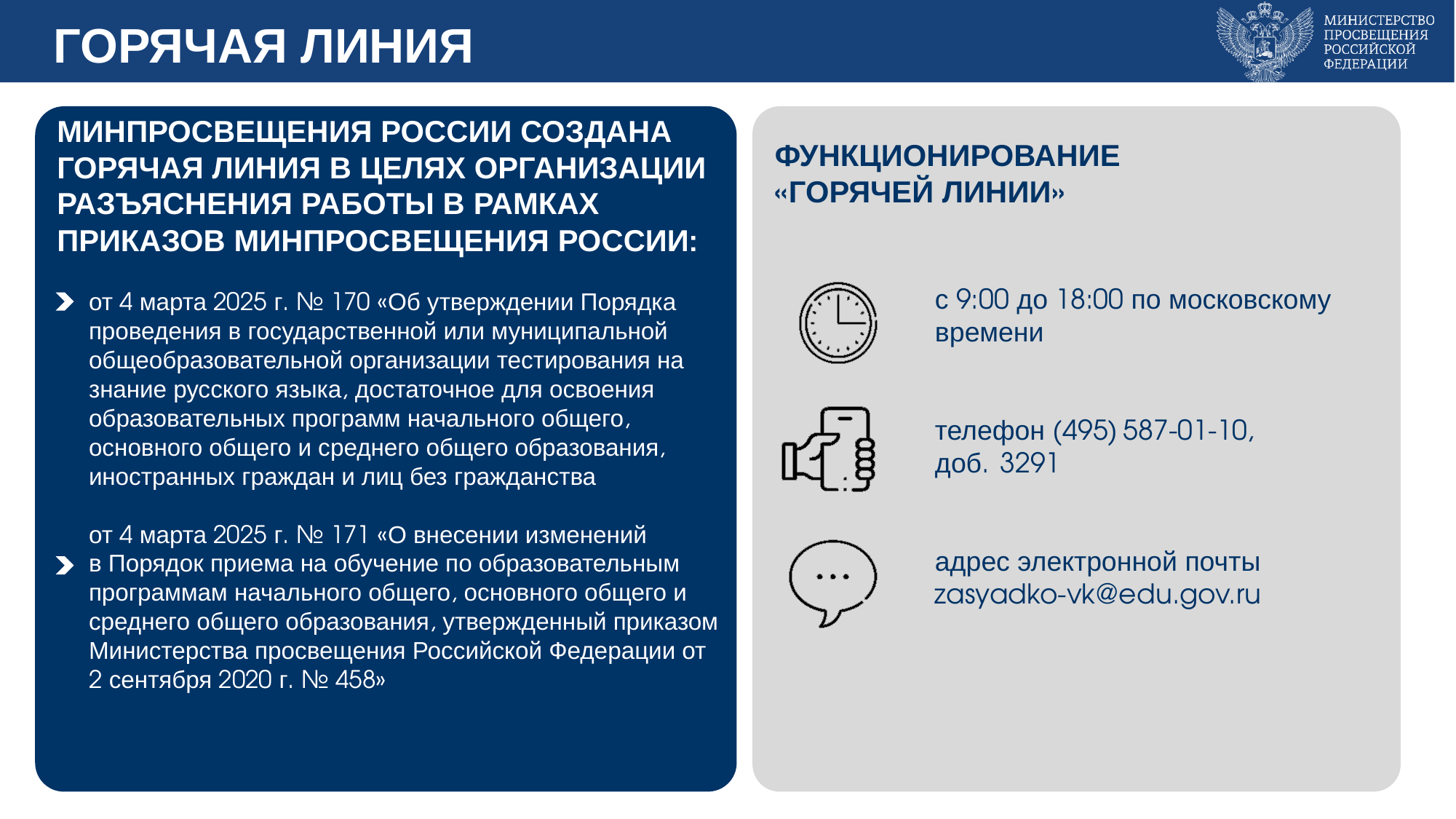

ГОРЯЧАЯ ЛИНИЯ

МИНПРОСВЕЩЕНИЯ РОССИИ СОЗДАНА ГОРЯЧАЯ ЛИНИЯ В ЦЕЛЯХ ОРГАНИЗАЦИИ РАЗЪЯСНЕНИЯ РАБОТЫ В РАМКАХ ПРИКАЗОВ МИНПРОСВЕЩЕНИЯ РОССИИ:

от 4 марта 2025 г. № 170 «Об утверждении Порядка проведения в государственной или муниципальной общеобразовательной организации тестирования на знание русского языка, достаточное для освоения образовательных программ начального общего, основного общего и среднего общего образования, иностранных граждан и лиц без гражданства

от 4 марта 2025 г. № 171 «О внесении изменений в Порядок приема на обучение по образовательным программам начального общего, основного общего и среднего общего образования, утвержденный приказом Министерства просвещения Российской Федерации от 2 сентября 2020 г. № 458»

ФУНКЦИОНИРОВАНИЕ
«ГОРЯЧЕЙ ЛИНИИ»

с 9:00 до 18:00 по московскому времени

телефон (495) 587-01-10, доб.  3291

адрес электронной почты zasyadko-vk@edu.gov.ru